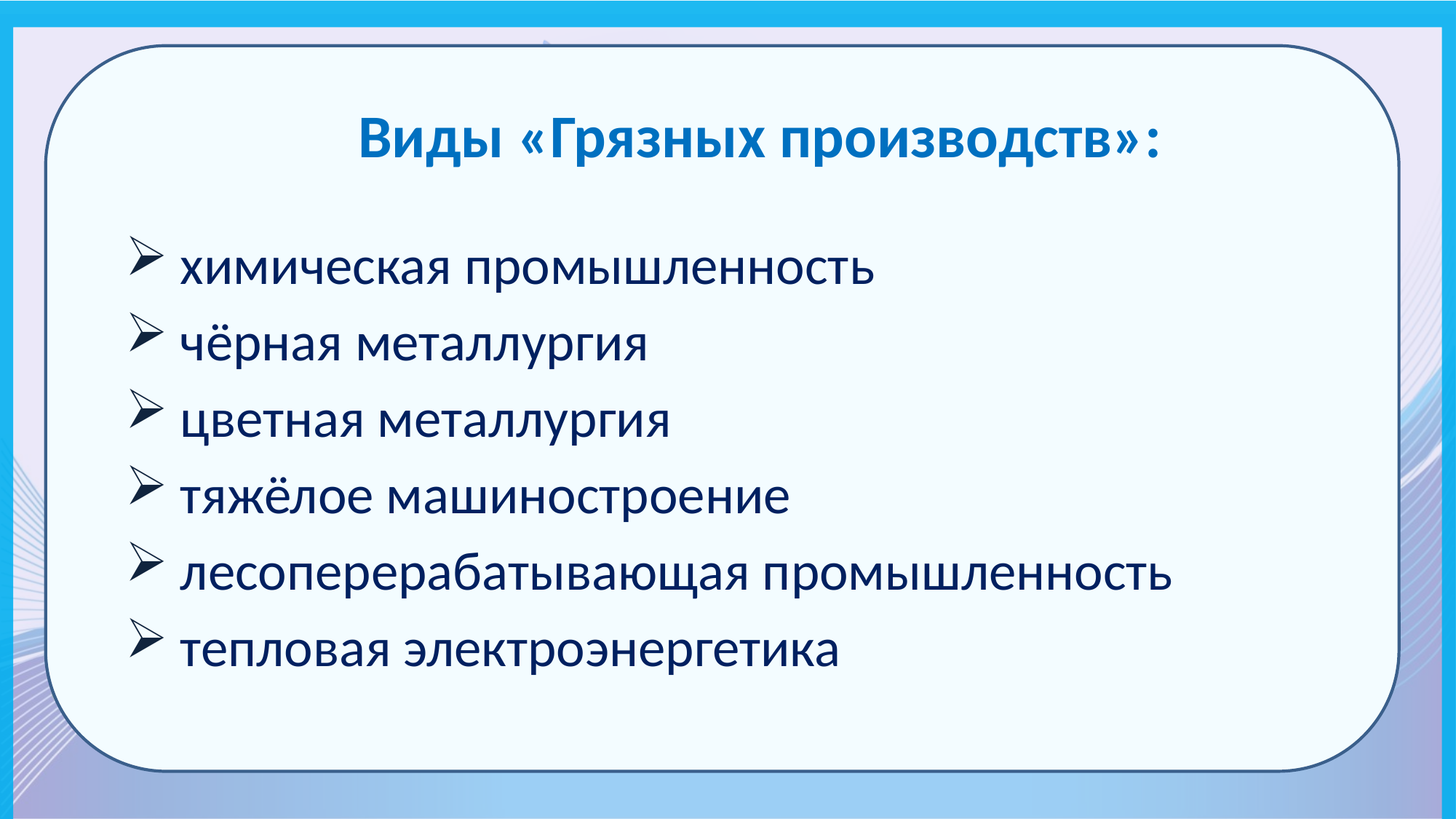

# Виды «Грязных производств»:
химическая промышленность
чёрная металлургия
цветная металлургия
тяжёлое машиностроение
лесоперерабатывающая промышленность
тепловая электроэнергетика